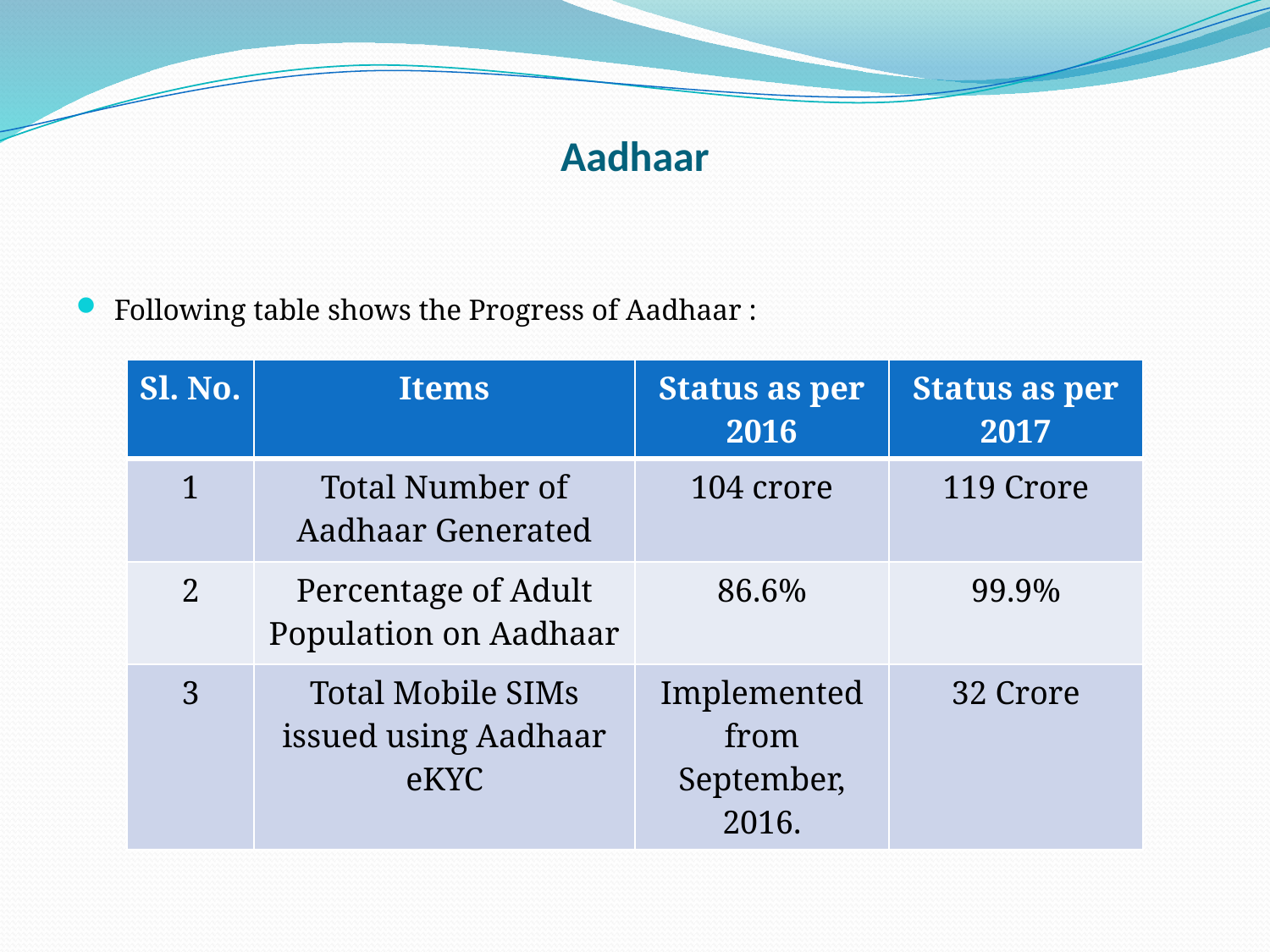

# Aadhaar
Following table shows the Progress of Aadhaar :

| Sl. No. | Items | Status as per 2016 | Status as per 2017 |
| --- | --- | --- | --- |
| 1 | Total Number of Aadhaar Generated | 104 crore | 119 Crore |
| 2 | Percentage of Adult Population on Aadhaar | 86.6% | 99.9% |
| 3 | Total Mobile SIMs issued using Aadhaar eKYC | Implemented from September, 2016. | 32 Crore |